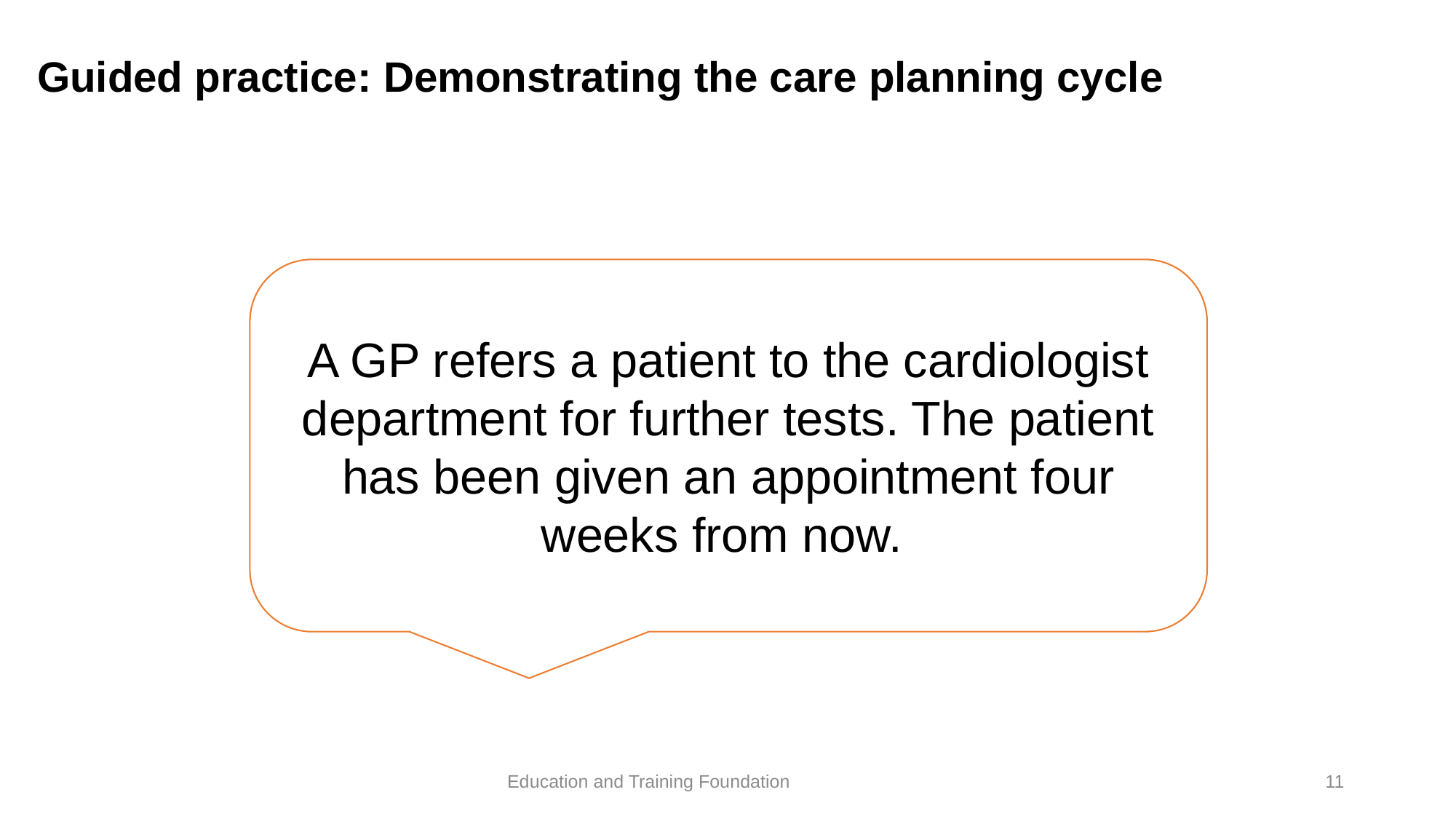

# Guided practice: Demonstrating the care planning cycle
A GP refers a patient to the cardiologist department for further tests. The patient has been given an appointment four weeks from now.
11
Education and Training Foundation